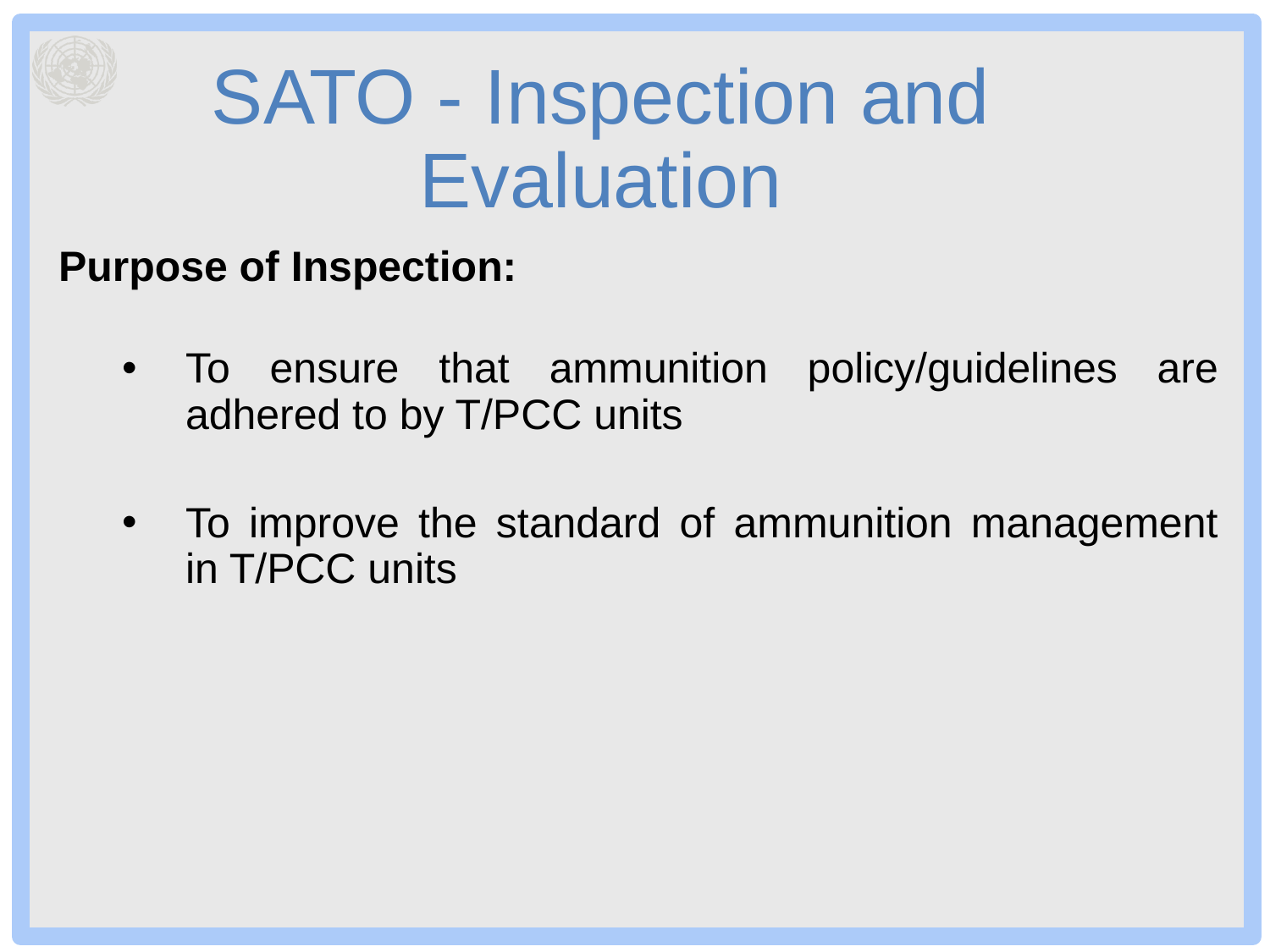

# SATO - Inspection and Evaluation
Purpose of Inspection:
To ensure that ammunition policy/guidelines are adhered to by T/PCC units

To improve the standard of ammunition management in T/PCC units